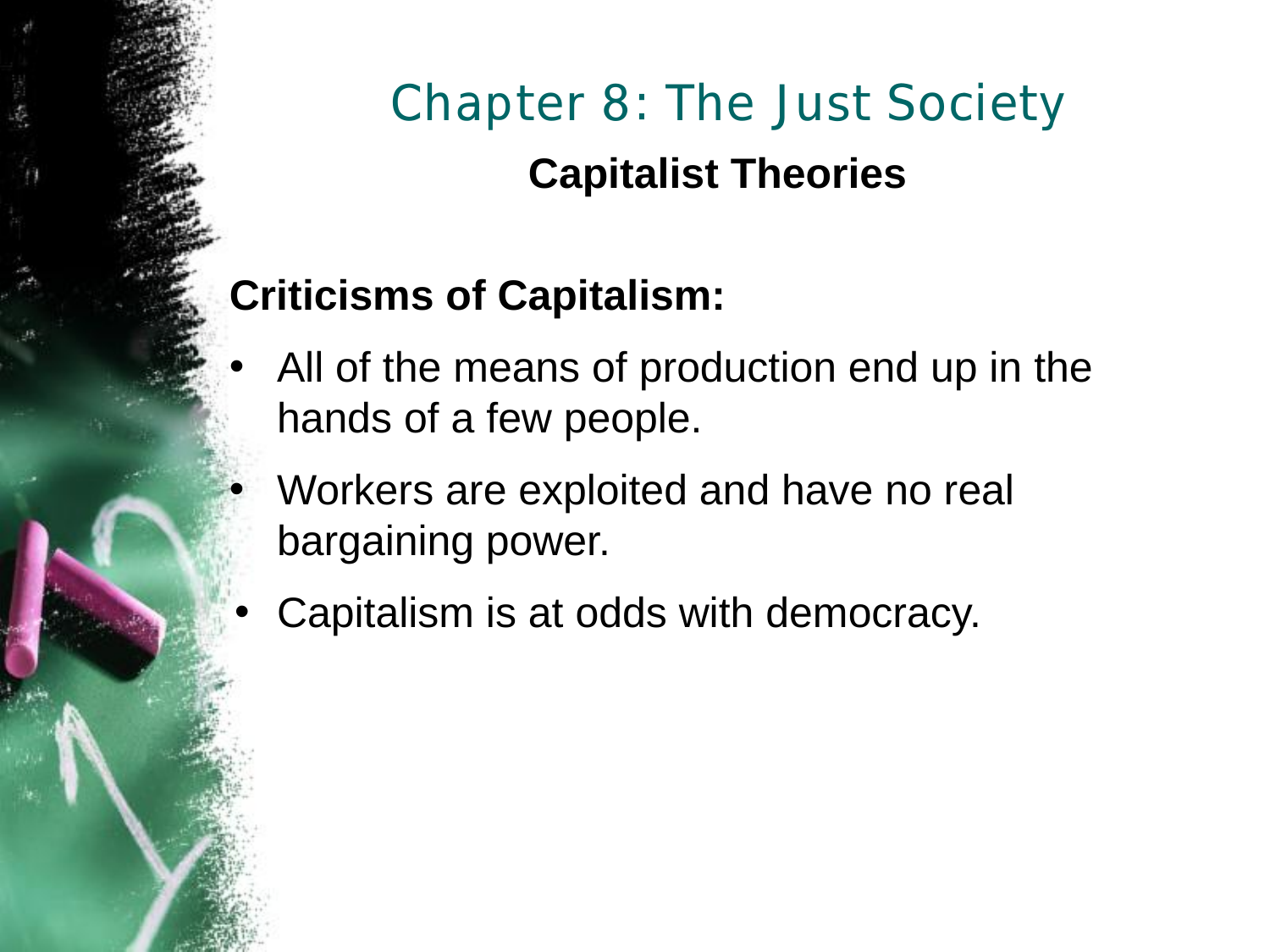

# Chapter 8: The Just Society
Capitalist Theories

Criticisms of Capitalism:
All of the means of production end up in the hands of a few people.
Workers are exploited and have no real bargaining power.
Capitalism is at odds with democracy.